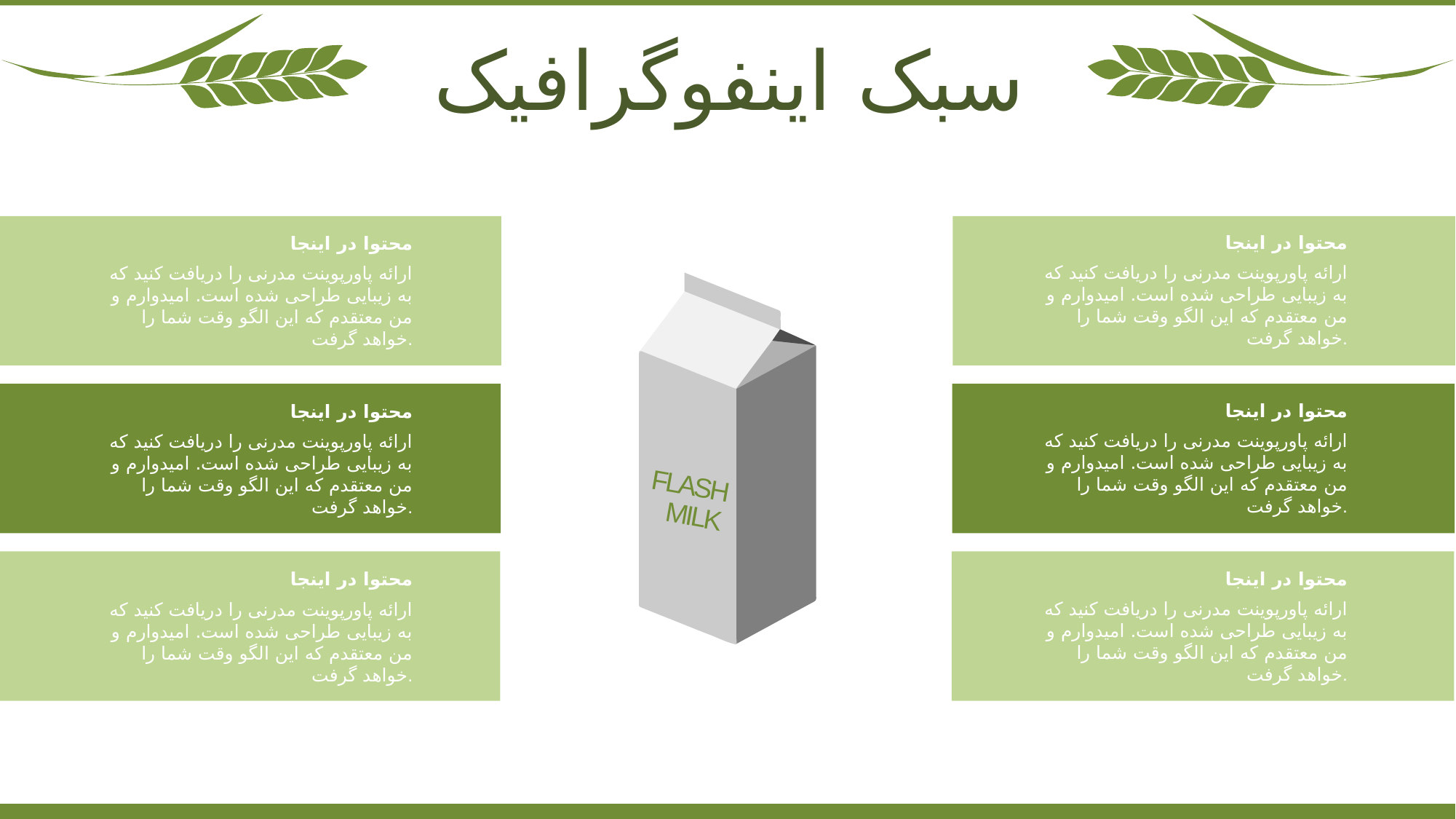

سبک اینفوگرافیک

محتوا در اینجا
ارائه پاورپوینت مدرنی را دریافت کنید که به زیبایی طراحی شده است. امیدوارم و من معتقدم که این الگو وقت شما را خواهد گرفت.
محتوا در اینجا
ارائه پاورپوینت مدرنی را دریافت کنید که به زیبایی طراحی شده است. امیدوارم و من معتقدم که این الگو وقت شما را خواهد گرفت.

محتوا در اینجا
ارائه پاورپوینت مدرنی را دریافت کنید که به زیبایی طراحی شده است. امیدوارم و من معتقدم که این الگو وقت شما را خواهد گرفت.
محتوا در اینجا
ارائه پاورپوینت مدرنی را دریافت کنید که به زیبایی طراحی شده است. امیدوارم و من معتقدم که این الگو وقت شما را خواهد گرفت.
FLASH MILK

محتوا در اینجا
ارائه پاورپوینت مدرنی را دریافت کنید که به زیبایی طراحی شده است. امیدوارم و من معتقدم که این الگو وقت شما را خواهد گرفت.
محتوا در اینجا
ارائه پاورپوینت مدرنی را دریافت کنید که به زیبایی طراحی شده است. امیدوارم و من معتقدم که این الگو وقت شما را خواهد گرفت.